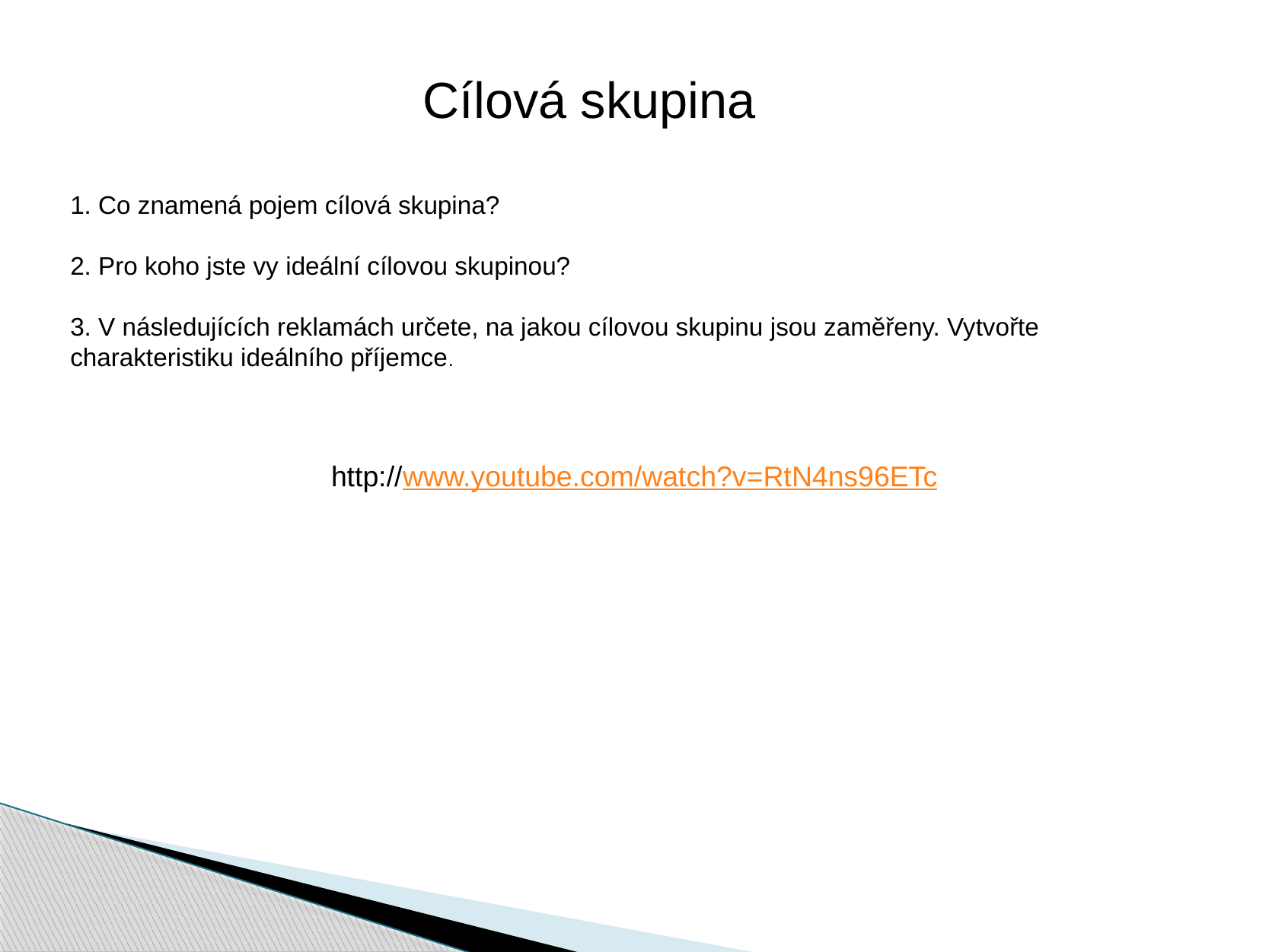

Cílová skupina

1. Co znamená pojem cílová skupina?

2. Pro koho jste vy ideální cílovou skupinou?

3. V následujících reklamách určete, na jakou cílovou skupinu jsou zaměřeny. Vytvořte charakteristiku ideálního příjemce.
http://www.youtube.com/watch?v=RtN4ns96ETc